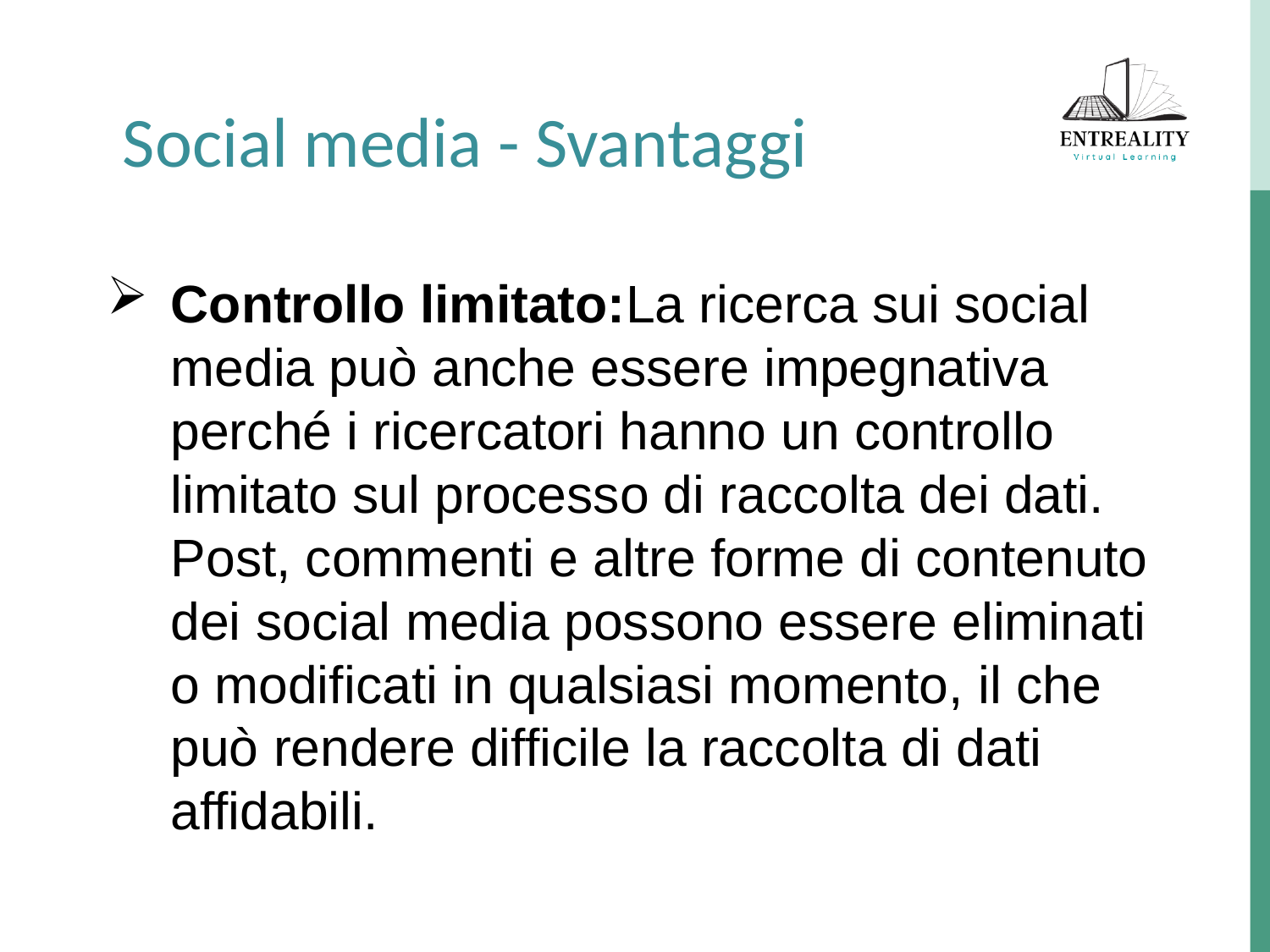

Social media - Svantaggi
Controllo limitato:La ricerca sui social media può anche essere impegnativa perché i ricercatori hanno un controllo limitato sul processo di raccolta dei dati. Post, commenti e altre forme di contenuto dei social media possono essere eliminati o modificati in qualsiasi momento, il che può rendere difficile la raccolta di dati affidabili.